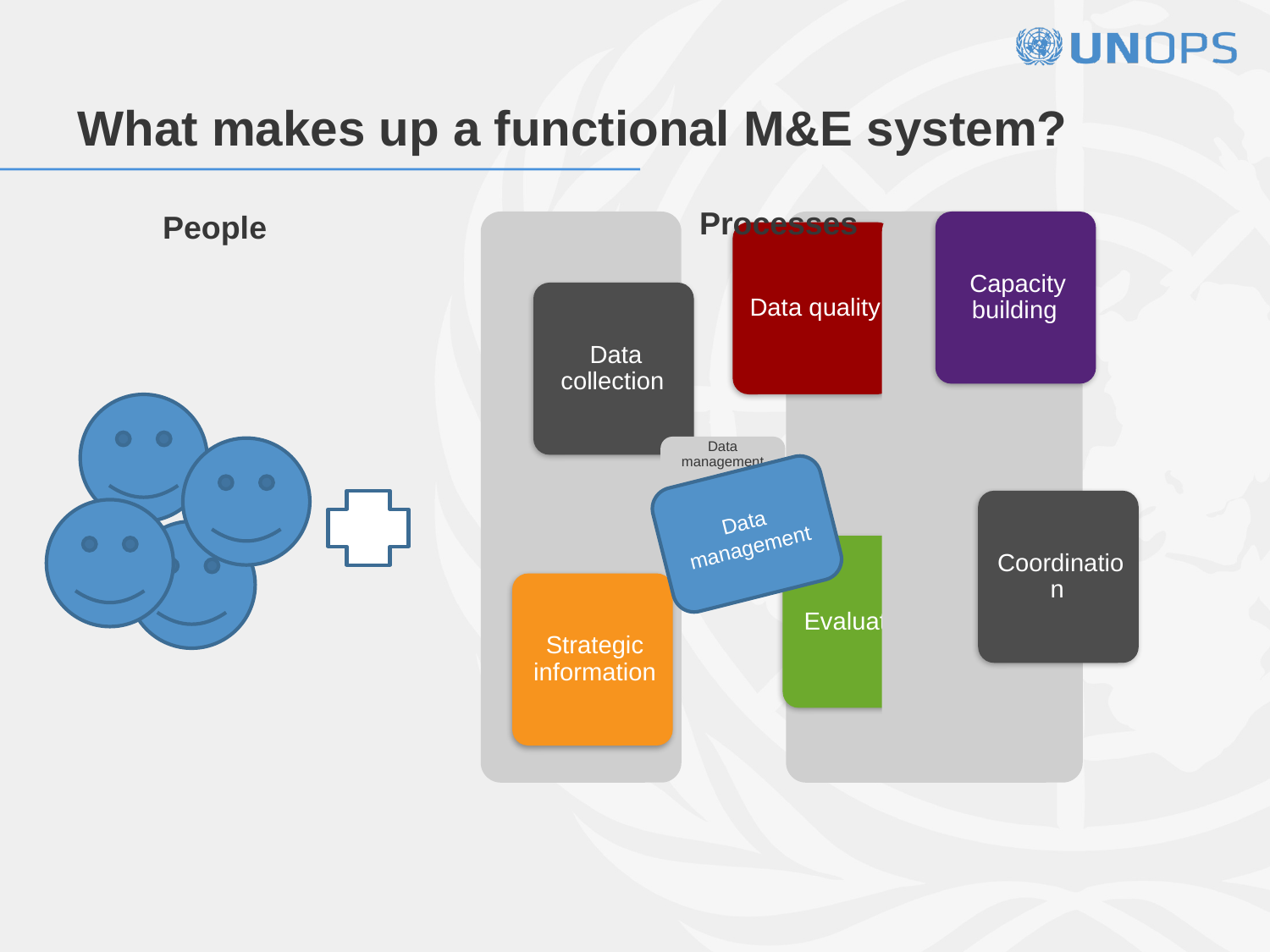

# What makes up a functional M&E system?
Processes
People

Data collection
Strategic information
Data management

Data quality
Evaluation

Capacity building
Coordination

Data management